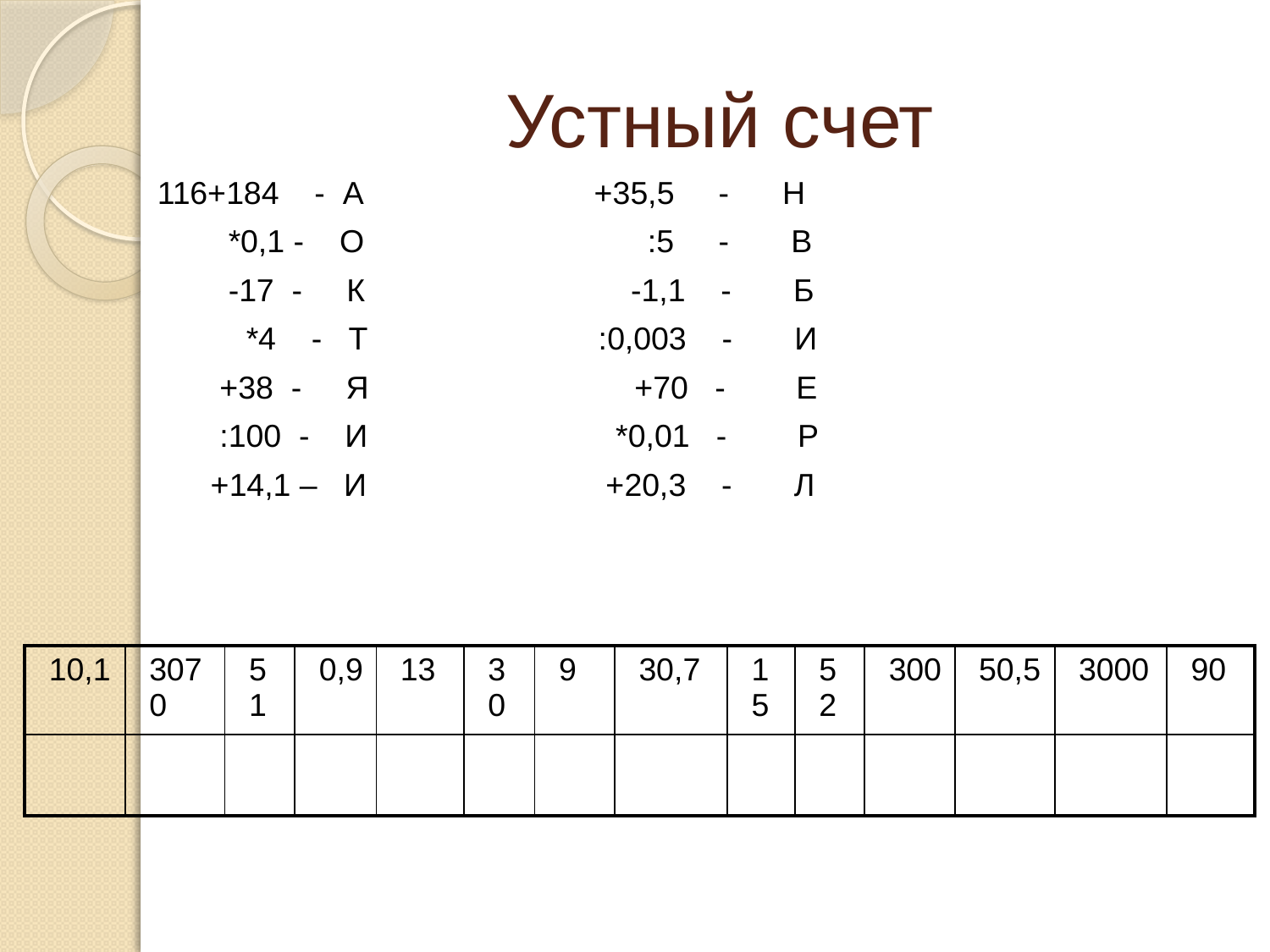

# Устный счет
116+184    -  А                          +35,5     -      Н
        *0,1 -    О                                :5     -       В
        -17  -     К                              -1,1    -       Б
          *4    -   Т                          :0,003    -       И
       +38  -     Я                              +70   -        Е
       :100  -    И                            *0,01   -        Р
      +14,1 –   И                           +20,3    -       Л
| 10,1 | 3070 | 51 | 0,9 | 13 | 30 | 9 | 30,7 | 15 | 52 | 300 | 50,5 | 3000 | 90 |
| --- | --- | --- | --- | --- | --- | --- | --- | --- | --- | --- | --- | --- | --- |
|  |  |  |  |  |  |  |  |  |  |  |  |  |  |